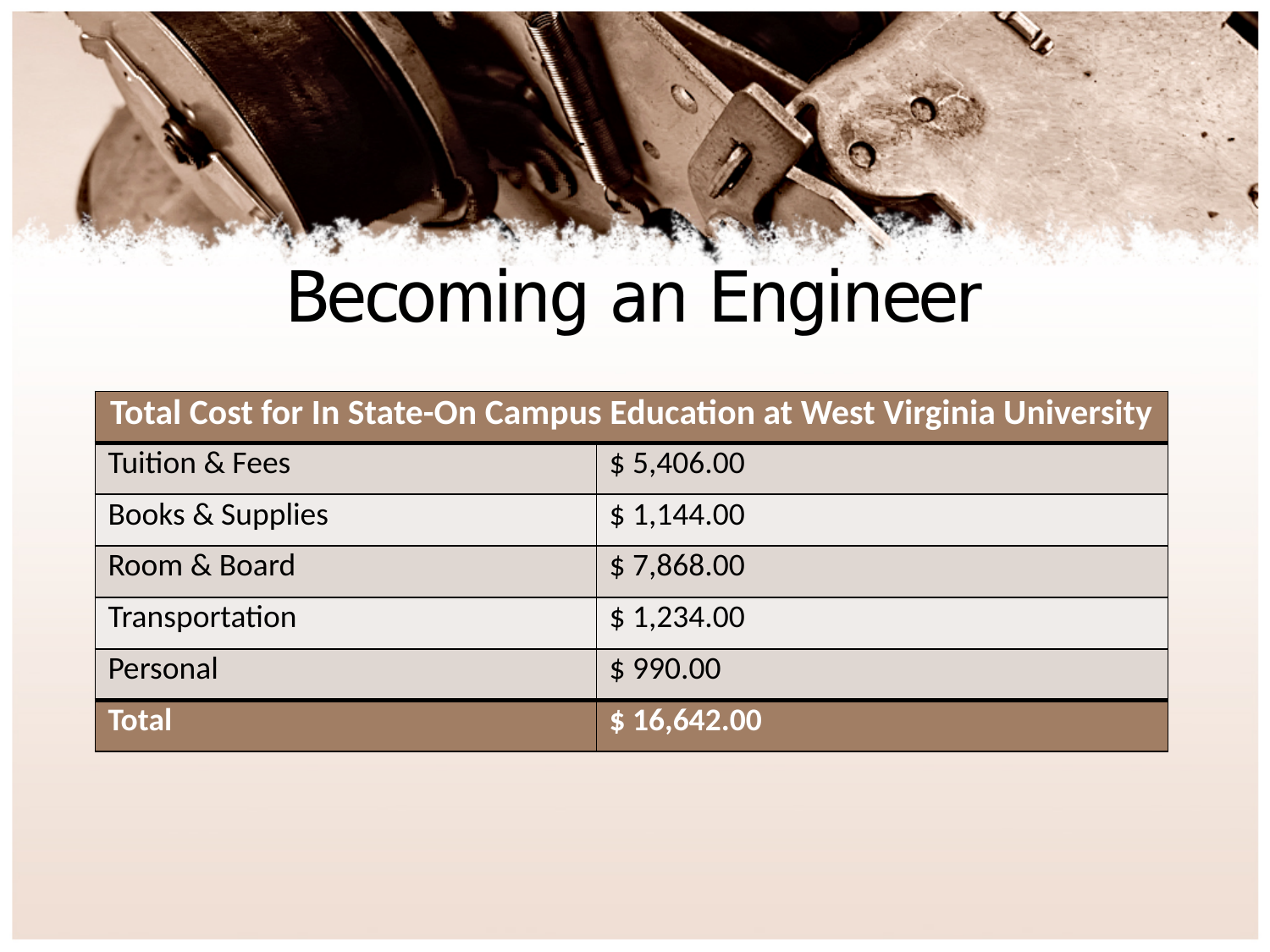

# Becoming an Engineer
| Total Cost for In State-On Campus Education at West Virginia University |  |
| --- | --- |
| Tuition & Fees | $ 5,406.00 |
| Books & Supplies | $ 1,144.00 |
| Room & Board | $ 7,868.00 |
| Transportation | $ 1,234.00 |
| Personal | $ 990.00 |
| Total | $ 16,642.00 |